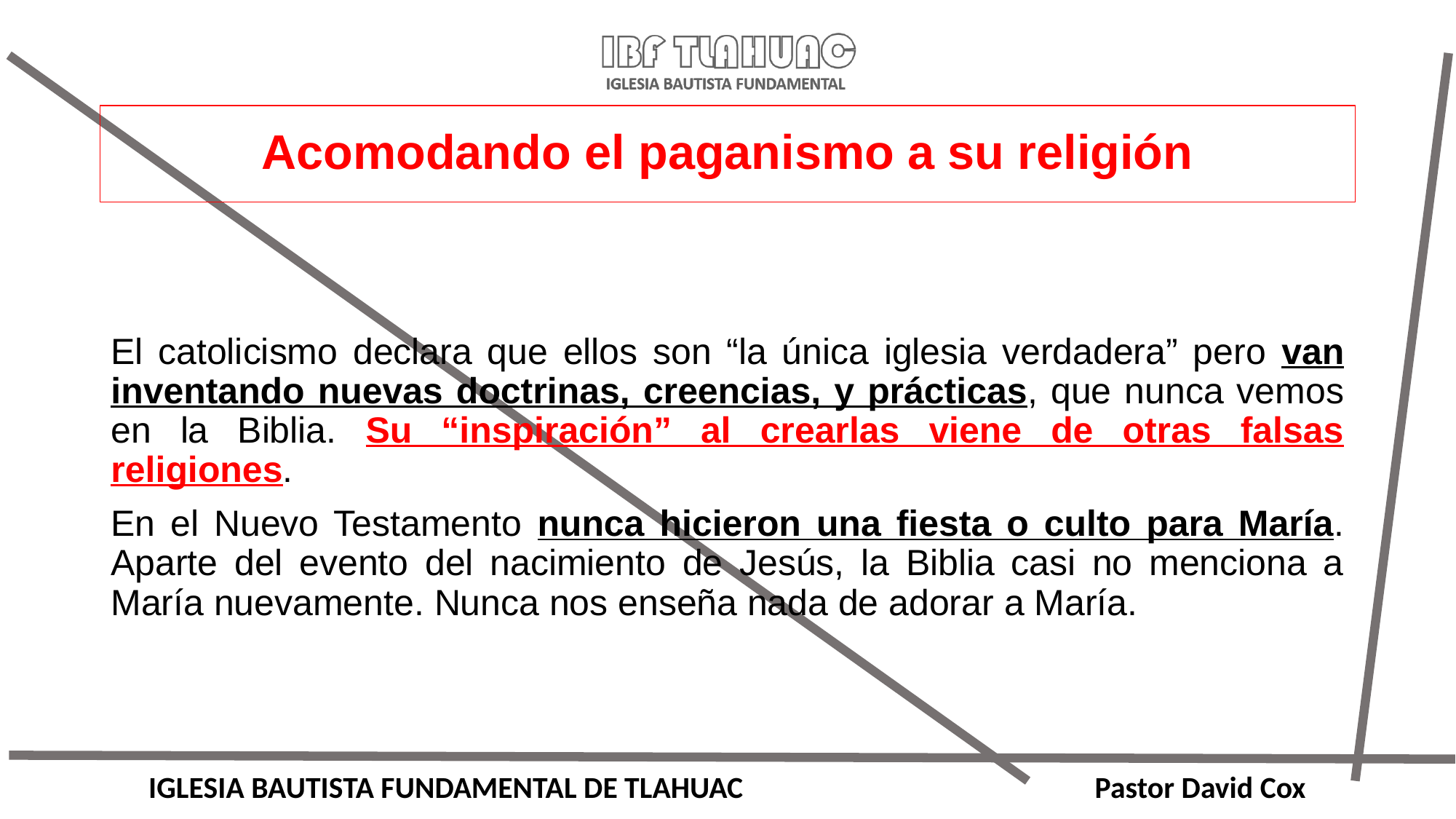

# Acomodando el paganismo a su religión
El catolicismo declara que ellos son “la única iglesia verdadera” pero van inventando nuevas doctrinas, creencias, y prácticas, que nunca vemos en la Biblia. Su “inspiración” al crearlas viene de otras falsas religiones.
En el Nuevo Testamento nunca hicieron una fiesta o culto para María. Aparte del evento del nacimiento de Jesús, la Biblia casi no menciona a María nuevamente. Nunca nos enseña nada de adorar a María.
IGLESIA BAUTISTA FUNDAMENTAL DE TLAHUAC                                                   Pastor David Cox